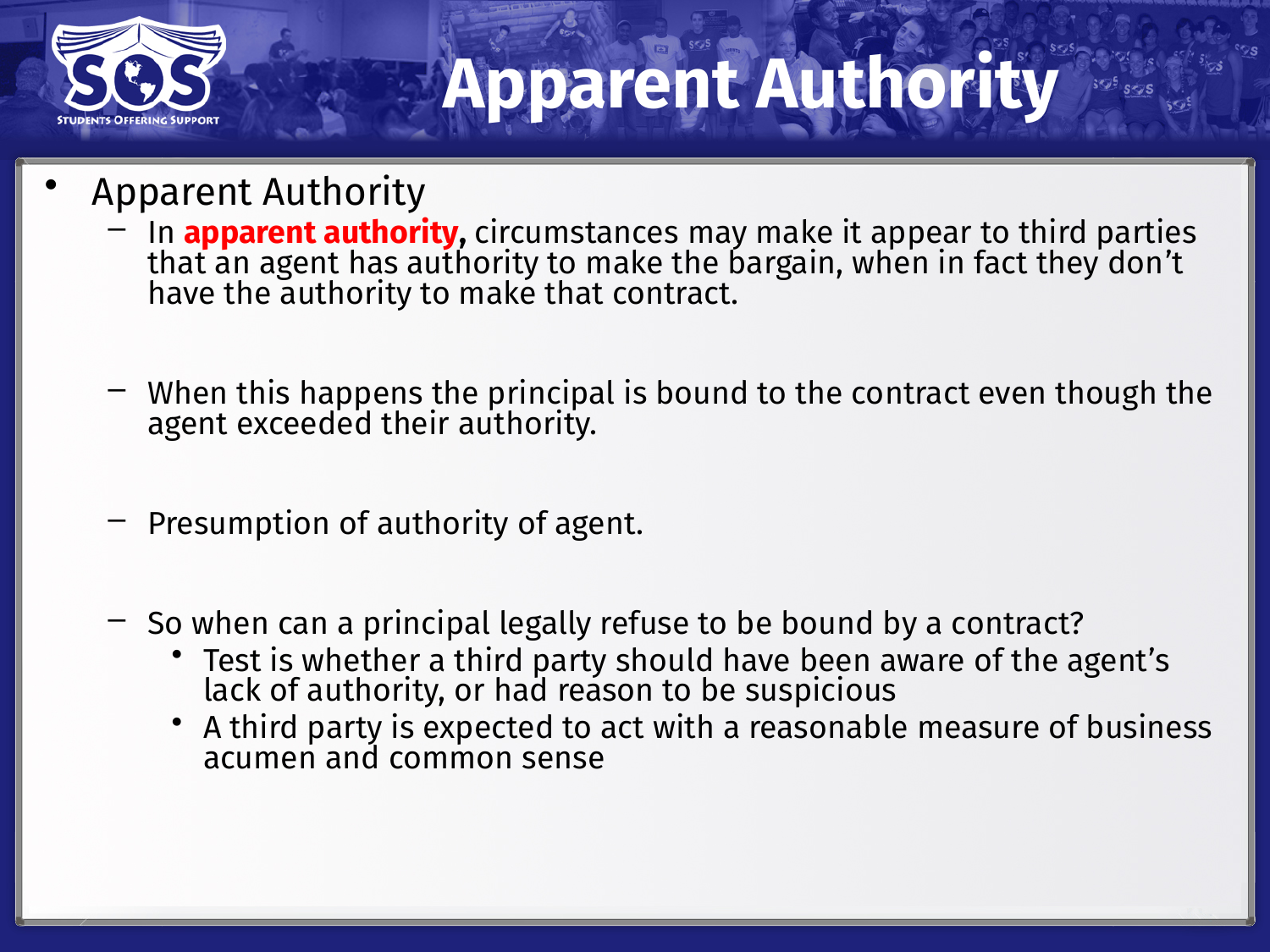

# Apparent Authority
Apparent Authority
In apparent authority, circumstances may make it appear to third parties that an agent has authority to make the bargain, when in fact they don’t have the authority to make that contract.

When this happens the principal is bound to the contract even though the agent exceeded their authority.

Presumption of authority of agent.

So when can a principal legally refuse to be bound by a contract?
Test is whether a third party should have been aware of the agent’s lack of authority, or had reason to be suspicious
A third party is expected to act with a reasonable measure of business acumen and common sense